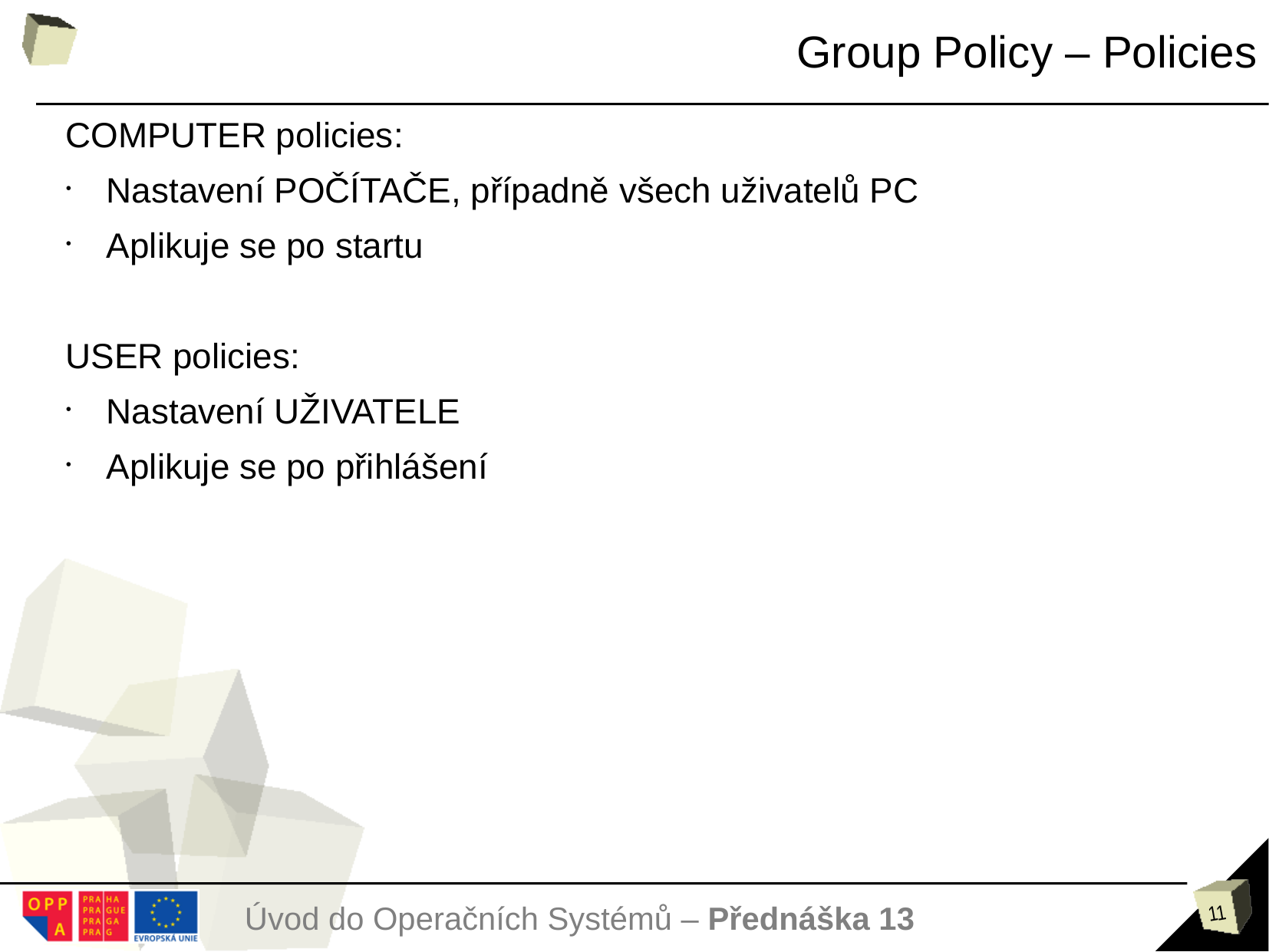

Group Policy – Policies
COMPUTER policies:
Nastavení POČÍTAČE, případně všech uživatelů PC
Aplikuje se po startu

USER policies:
Nastavení UŽIVATELE
Aplikuje se po přihlášení